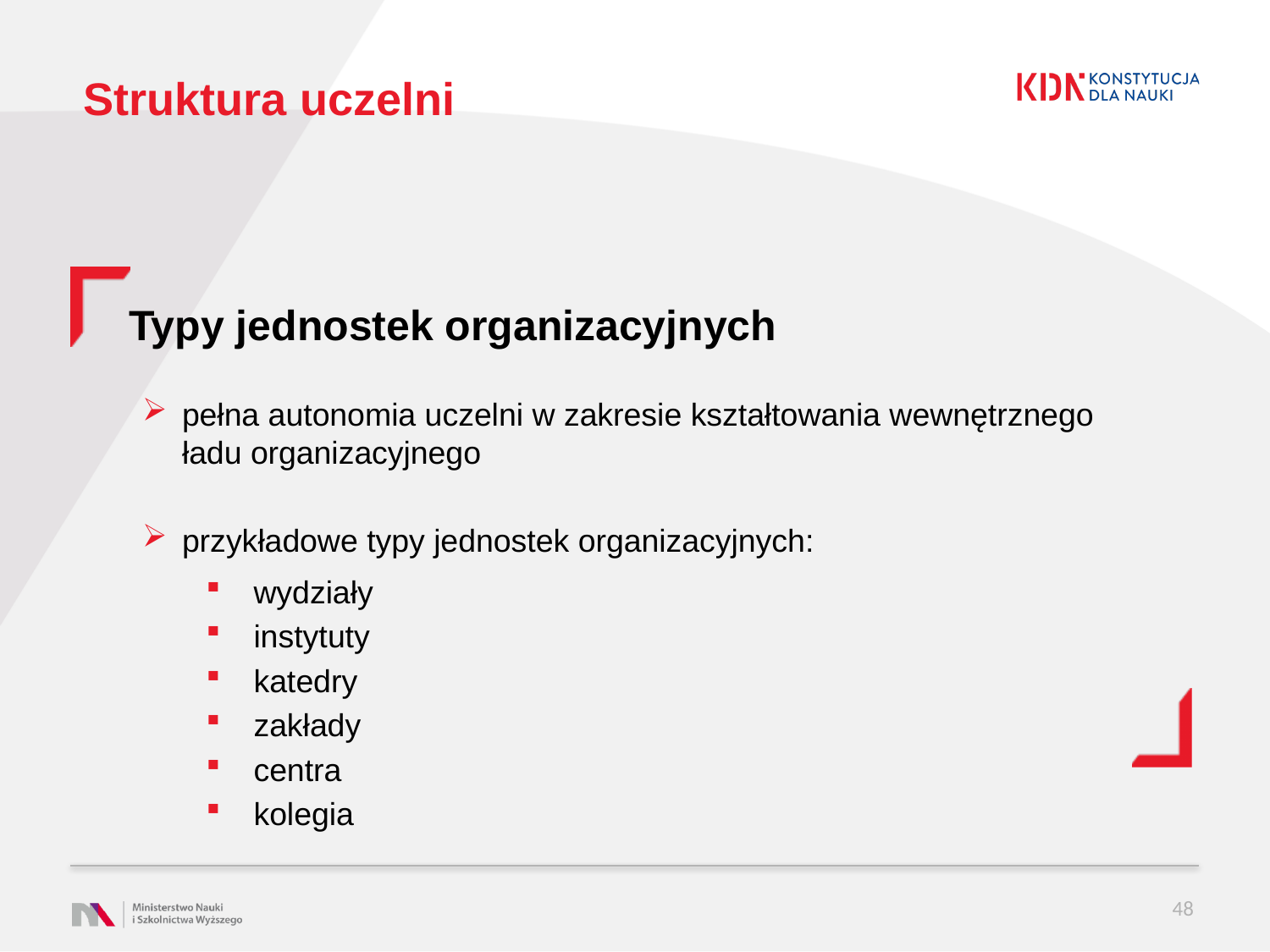

# Struktura uczelni
Typy jednostek organizacyjnych

pełna autonomia uczelni w zakresie kształtowania wewnętrznego ładu organizacyjnego

przykładowe typy jednostek organizacyjnych:
wydziały
instytuty
katedry
zakłady
centra
kolegia

48